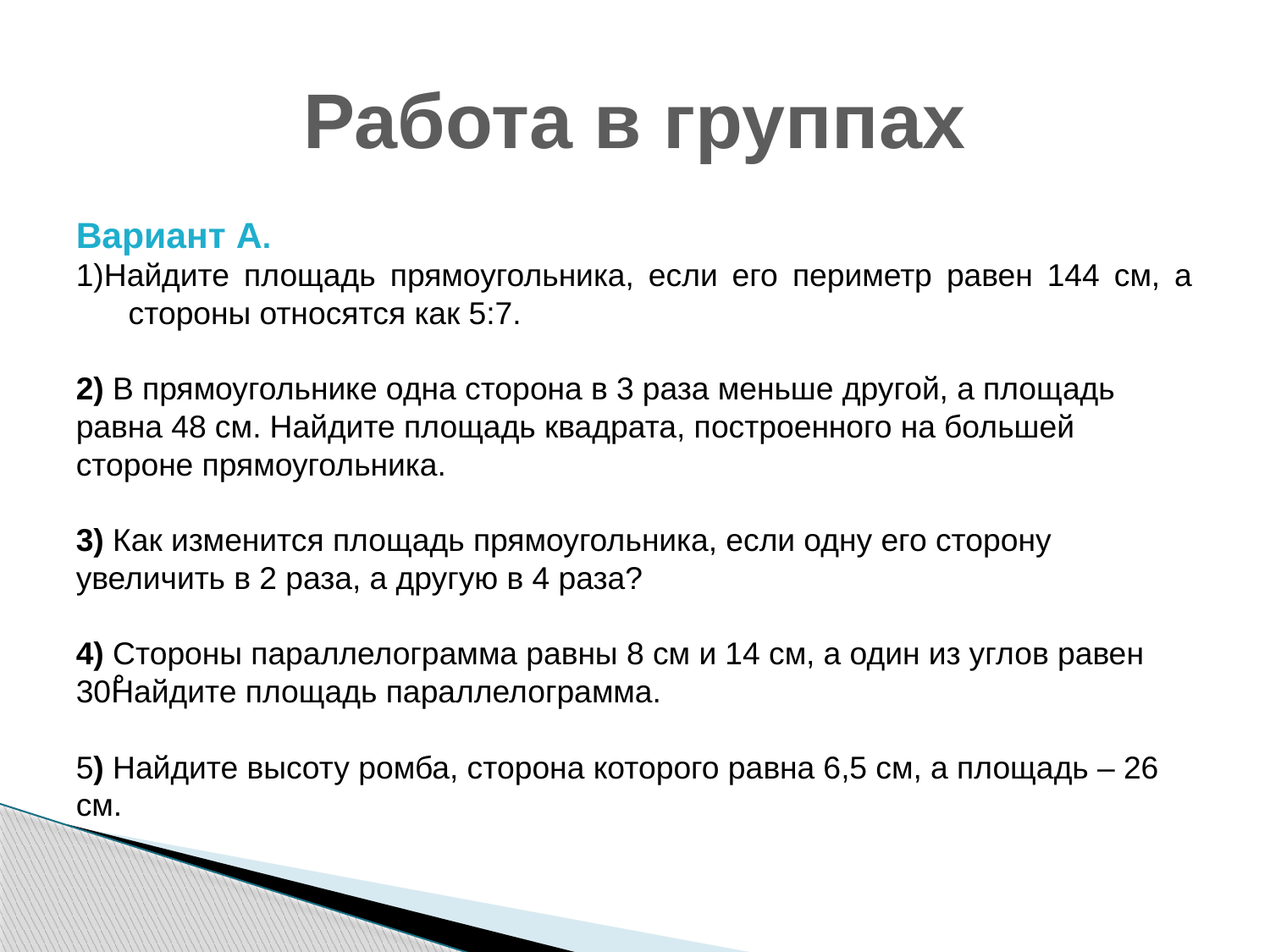

# Работа в группах
Вариант А.
1)Найдите площадь прямоугольника, если его периметр равен 144 см, а стороны относятся как 5:7.

2) В прямоугольнике одна сторона в 3 раза меньше другой, а площадь равна 48 см. Найдите площадь квадрата, построенного на большей стороне прямоугольника.

3) Как изменится площадь прямоугольника, если одну его сторону увеличить в 2 раза, а другую в 4 раза?

4) Стороны параллелограмма равны 8 см и 14 см, а один из углов равен 30ْНайдите площадь параллелограмма.

5) Найдите высоту ромба, сторона которого равна 6,5 см, а площадь – 26 см.